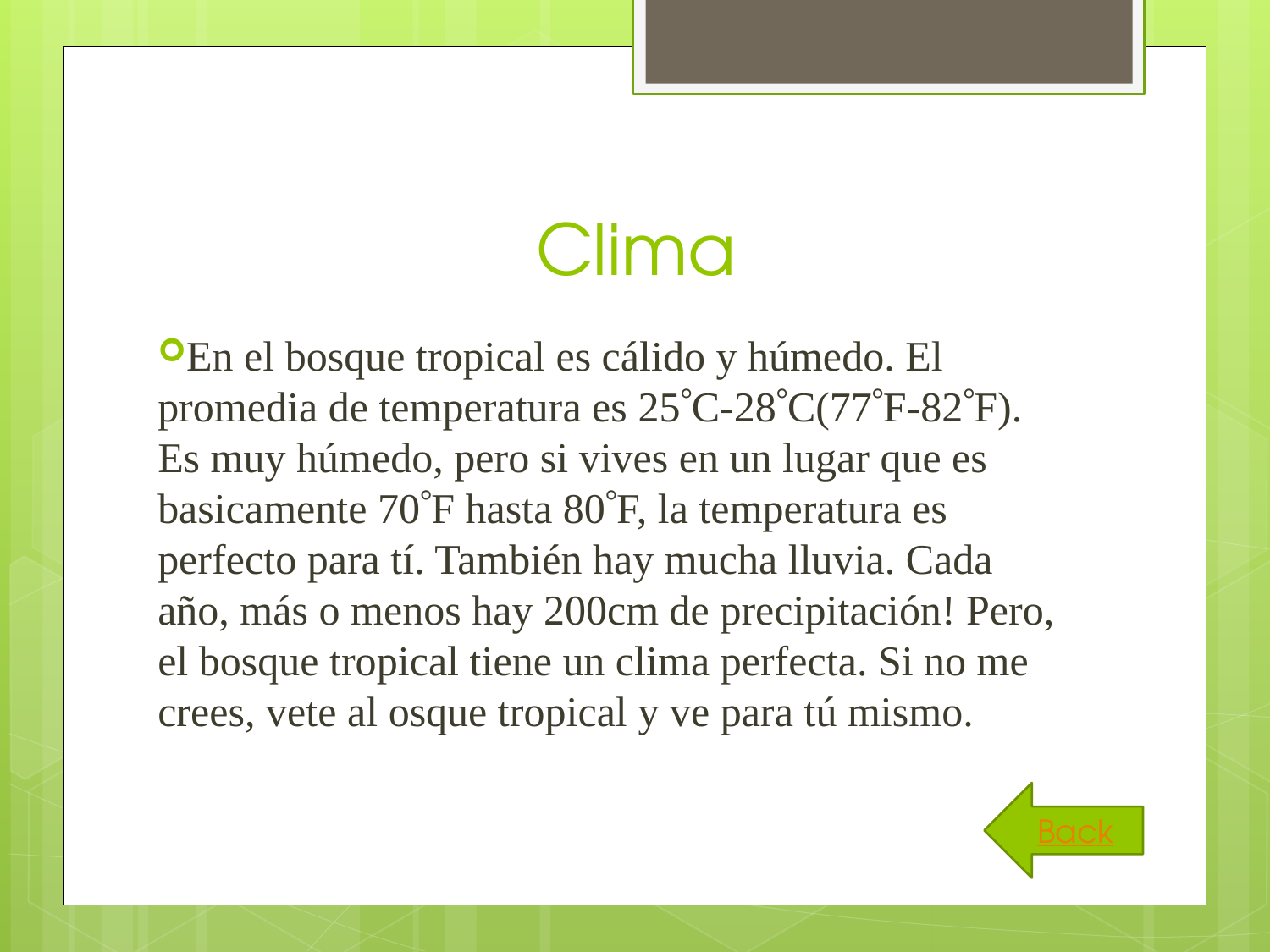

# Clima
En el bosque tropical es cálido y húmedo. El promedia de temperatura es 25°C-28°C(77°F-82°F). Es muy húmedo, pero si vives en un lugar que es basicamente 70°F hasta 80°F, la temperatura es perfecto para tí. También hay mucha lluvia. Cada año, más o menos hay 200cm de precipitación! Pero, el bosque tropical tiene un clima perfecta. Si no me crees, vete al osque tropical y ve para tú mismo.

Back